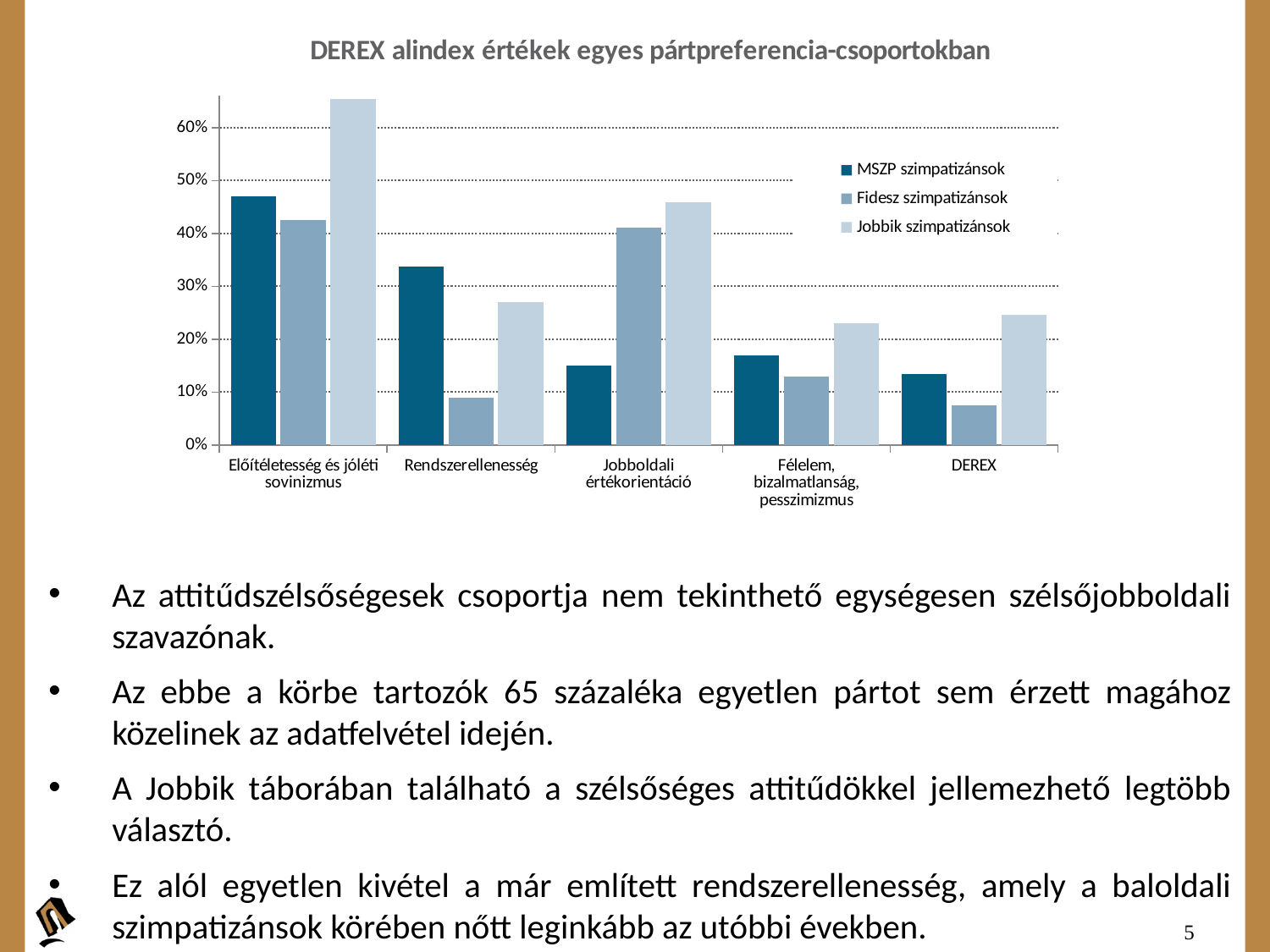

### Chart: DEREX alindex értékek egyes pártpreferencia-csoportokban

| Category | MSZP szimpatizánsok | Fidesz szimpatizánsok | Jobbik szimpatizánsok |
|---|---|---|---|
| Előítéletesség és jóléti sovinizmus | 0.4700000000000001 | 0.4250000000000002 | 0.6550000000000004 |
| Rendszerellenesség | 0.33700000000000024 | 0.08900000000000007 | 0.271 |
| Jobboldali értékorientáció | 0.15000000000000008 | 0.41100000000000014 | 0.459 |
| Félelem, bizalmatlanság, pesszimizmus | 0.17 | 0.129 | 0.231 |
| DEREX | 0.135 | 0.07500000000000001 | 0.24700000000000008 |
Az attitűdszélsőségesek csoportja nem tekinthető egységesen szélsőjobboldali szavazónak.
Az ebbe a körbe tartozók 65 százaléka egyetlen pártot sem érzett magához közelinek az adatfelvétel idején.
A Jobbik táborában található a szélsőséges attitűdökkel jellemezhető legtöbb választó.
Ez alól egyetlen kivétel a már említett rendszerellenesség, amely a baloldali szimpatizánsok körében nőtt leginkább az utóbbi években.